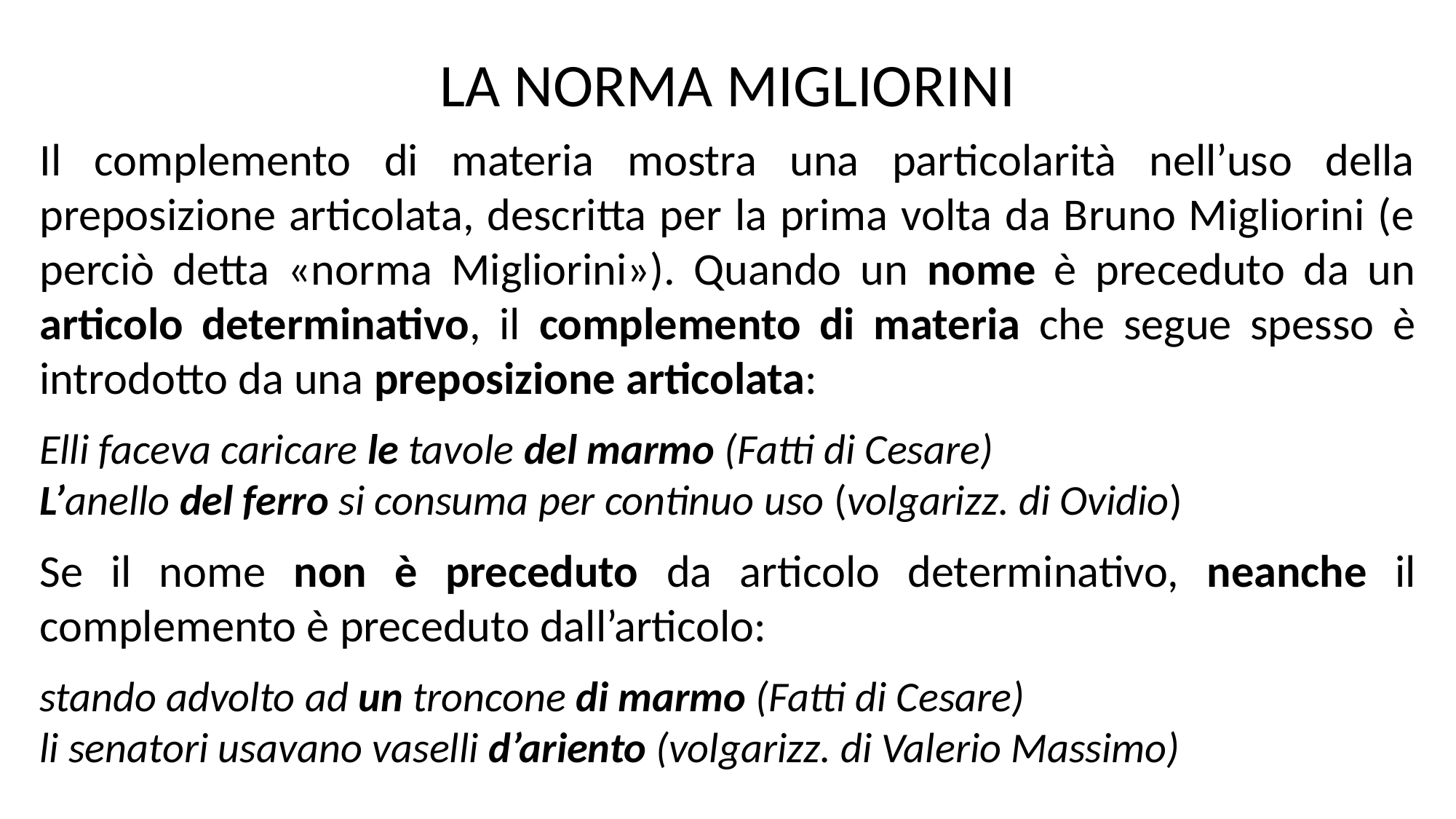

LA NORMA MIGLIORINI
Il complemento di materia mostra una particolarità nell’uso della preposizione articolata, descritta per la prima volta da Bruno Migliorini (e perciò detta «norma Migliorini»). Quando un nome è preceduto da un articolo determinativo, il complemento di materia che segue spesso è introdotto da una preposizione articolata:

Elli faceva caricare le tavole del marmo (Fatti di Cesare)
L’anello del ferro si consuma per continuo uso (volgarizz. di Ovidio)

Se il nome non è preceduto da articolo determinativo, neanche il complemento è preceduto dall’articolo:

stando advolto ad un troncone di marmo (Fatti di Cesare)
li senatori usavano vaselli d’ariento (volgarizz. di Valerio Massimo)